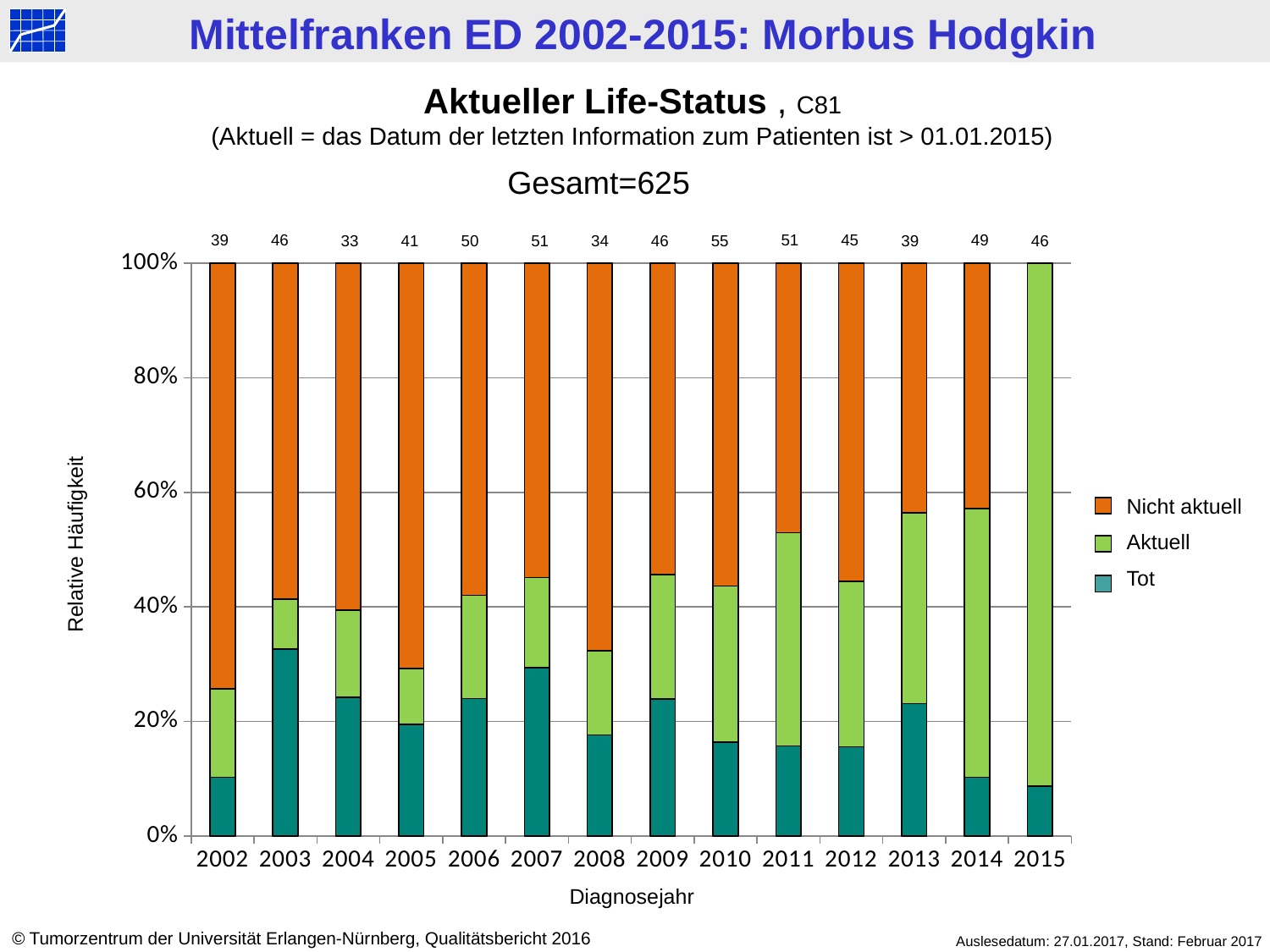

Aktueller Life-Status , C81
(Aktuell = das Datum der letzten Information zum Patienten ist > 01.01.2015)
Gesamt=625
51
45
39
46
49
33
41
50
51
46
34
55
39
46

### Chart

| Category | tot | > 2015 | < 2015 |
|---|---|---|---|
| 2002 | 4.0 | 6.0 | 29.0 |
| 2003 | 15.0 | 4.0 | 27.0 |
| 2004 | 8.0 | 5.0 | 20.0 |
| 2005 | 8.0 | 4.0 | 29.0 |
| 2006 | 12.0 | 9.0 | 29.0 |
| 2007 | 15.0 | 8.0 | 28.0 |
| 2008 | 6.0 | 5.0 | 23.0 |
| 2009 | 11.0 | 10.0 | 25.0 |
| 2010 | 9.0 | 15.0 | 31.0 |
| 2011 | 8.0 | 19.0 | 24.0 |
| 2012 | 7.0 | 13.0 | 25.0 |
| 2013 | 9.0 | 13.0 | 17.0 |
| 2014 | 5.0 | 23.0 | 21.0 |
| 2015 | 4.0 | 42.0 | None |
Nicht aktuell
Aktuell
Tot

Relative Häufigkeit

Diagnosejahr